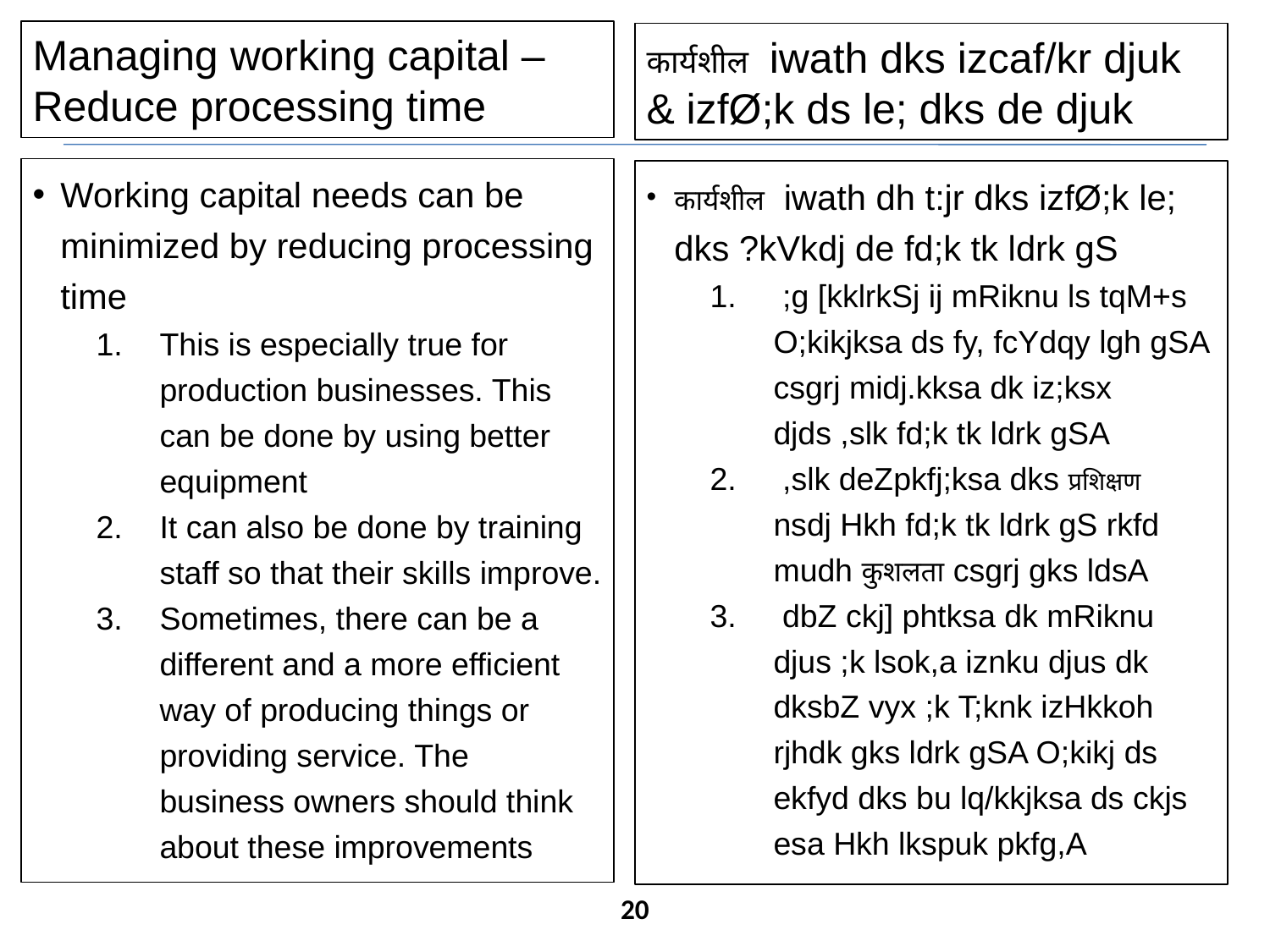

Managing working capital – Reduce processing time
कार्यशील  iwath dks izcaf/kr djuk & izfØ;k ds le; dks de djuk
Working capital needs can be minimized by reducing processing time
This is especially true for production businesses. This can be done by using better equipment
It can also be done by training staff so that their skills improve.
Sometimes, there can be a different and a more efficient way of producing things or providing service. The business owners should think about these improvements
कार्यशील  iwath dh t:jr dks izfØ;k le; dks ?kVkdj de fd;k tk ldrk gS
 ;g [kklrkSj ij mRiknu ls tqM+s O;kikjksa ds fy, fcYdqy lgh gSA csgrj midj.kksa dk iz;ksx djds ,slk fd;k tk ldrk gSA
 ,slk deZpkfj;ksa dks प्रशिक्षण  nsdj Hkh fd;k tk ldrk gS rkfd mudh कुशलता csgrj gks ldsA
 dbZ ckj] phtksa dk mRiknu djus ;k lsok,a iznku djus dk dksbZ vyx ;k T;knk izHkkoh rjhdk gks ldrk gSA O;kikj ds ekfyd dks bu lq/kkjksa ds ckjs esa Hkh lkspuk pkfg,A
20